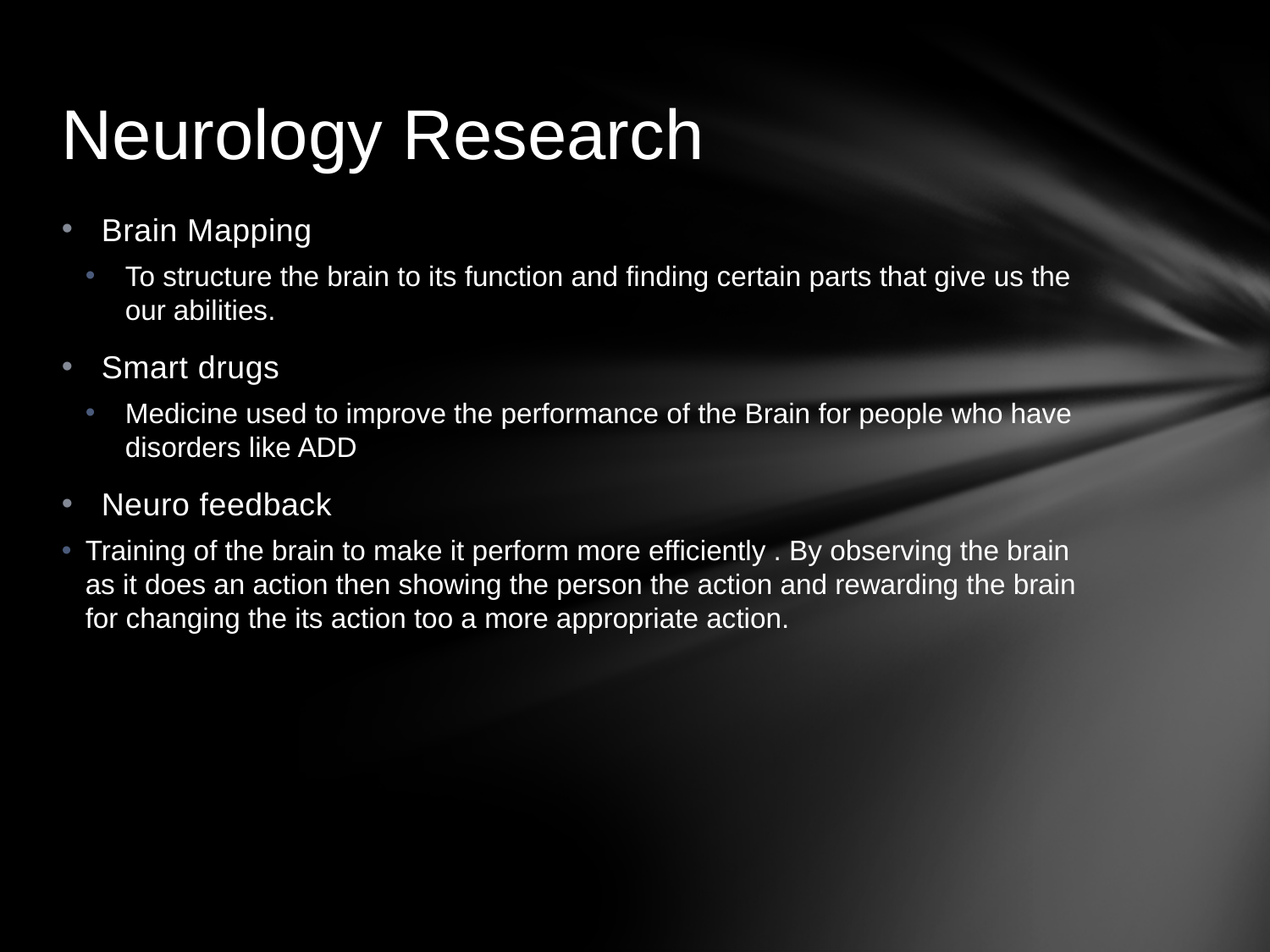

# Neurology Research
Brain Mapping
To structure the brain to its function and finding certain parts that give us the our abilities.
Smart drugs
Medicine used to improve the performance of the Brain for people who have disorders like ADD
Neuro feedback
Training of the brain to make it perform more efficiently . By observing the brain as it does an action then showing the person the action and rewarding the brain for changing the its action too a more appropriate action.